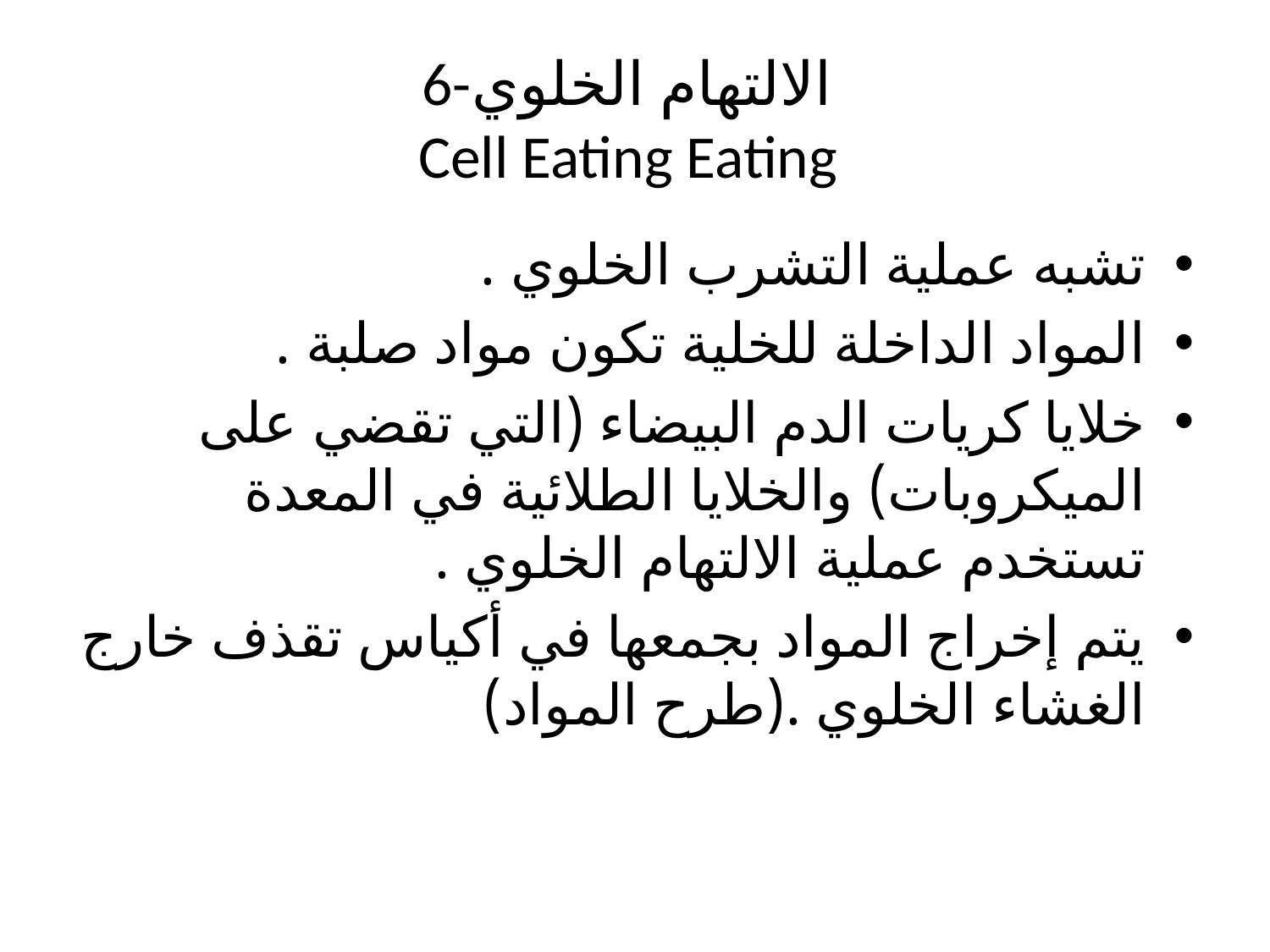

# 6-الالتهام الخلوي Cell Eating Eating
تشبه عملية التشرب الخلوي .
المواد الداخلة للخلية تكون مواد صلبة .
خلايا كريات الدم البيضاء (التي تقضي على الميكروبات) والخلايا الطلائية في المعدة تستخدم عملية الالتهام الخلوي .
يتم إخراج المواد بجمعها في أكياس تقذف خارج الغشاء الخلوي .(طرح المواد)